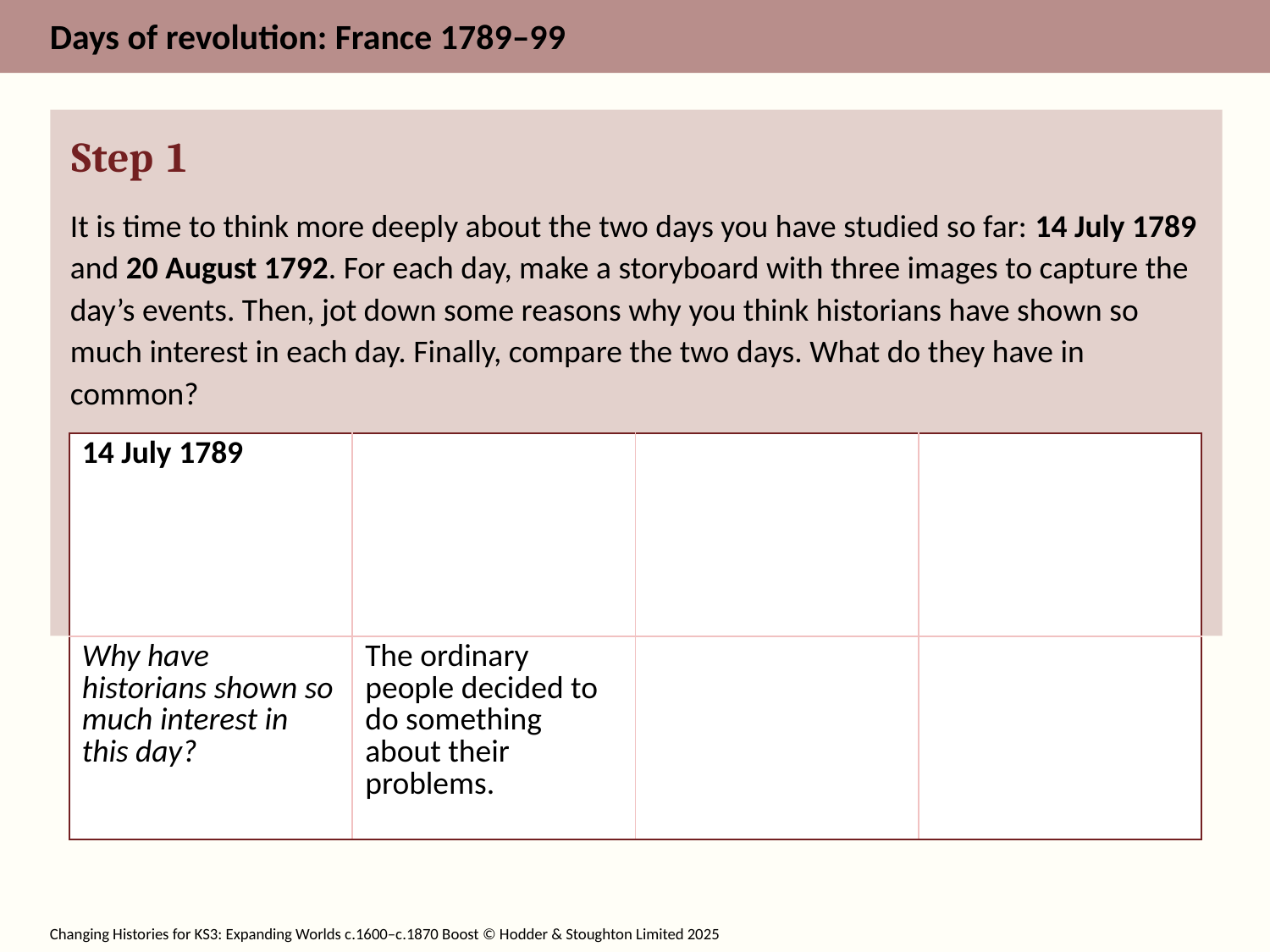

Step 1
It is time to think more deeply about the two days you have studied so far: 14 July 1789 and 20 August 1792. For each day, make a storyboard with three images to capture the day’s events. Then, jot down some reasons why you think historians have shown so much interest in each day. Finally, compare the two days. What do they have in common?

| 14 July 1789 |  |  |  |
| --- | --- | --- | --- |
| Why have historians shown so much interest in this day? | The ordinary people decided to do something about their problems. |  |  |